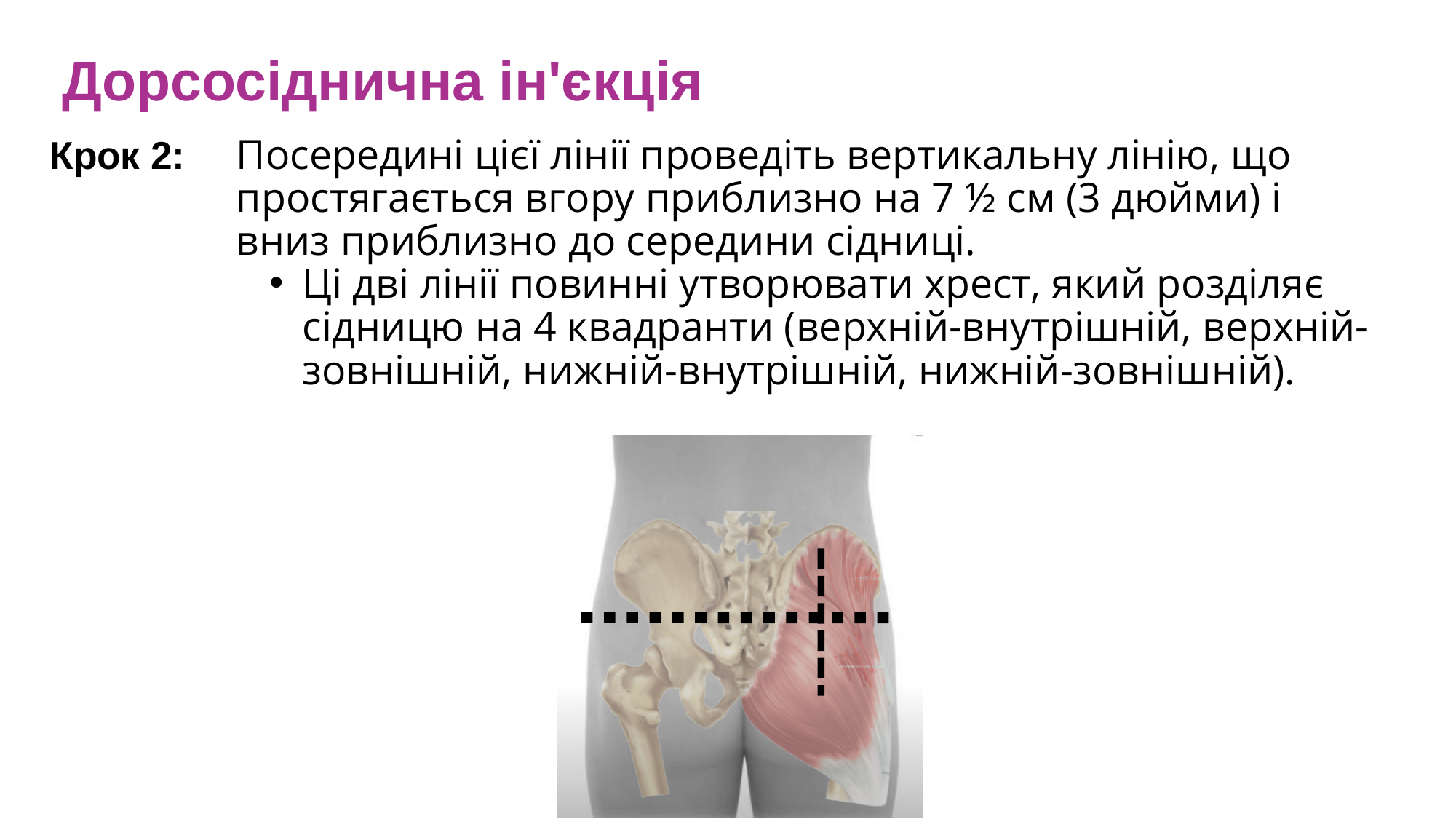

Дорсосіднична ін'єкція
Крок 2:
Посередині цієї лінії проведіть вертикальну лінію, що простягається вгору приблизно на 7 ½ см (3 дюйми) і вниз приблизно до середини сідниці.
Ці дві лінії повинні утворювати хрест, який розділяє сідницю на 4 квадранти (верхній-внутрішній, верхній-зовнішній, нижній-внутрішній, нижній-зовнішній).